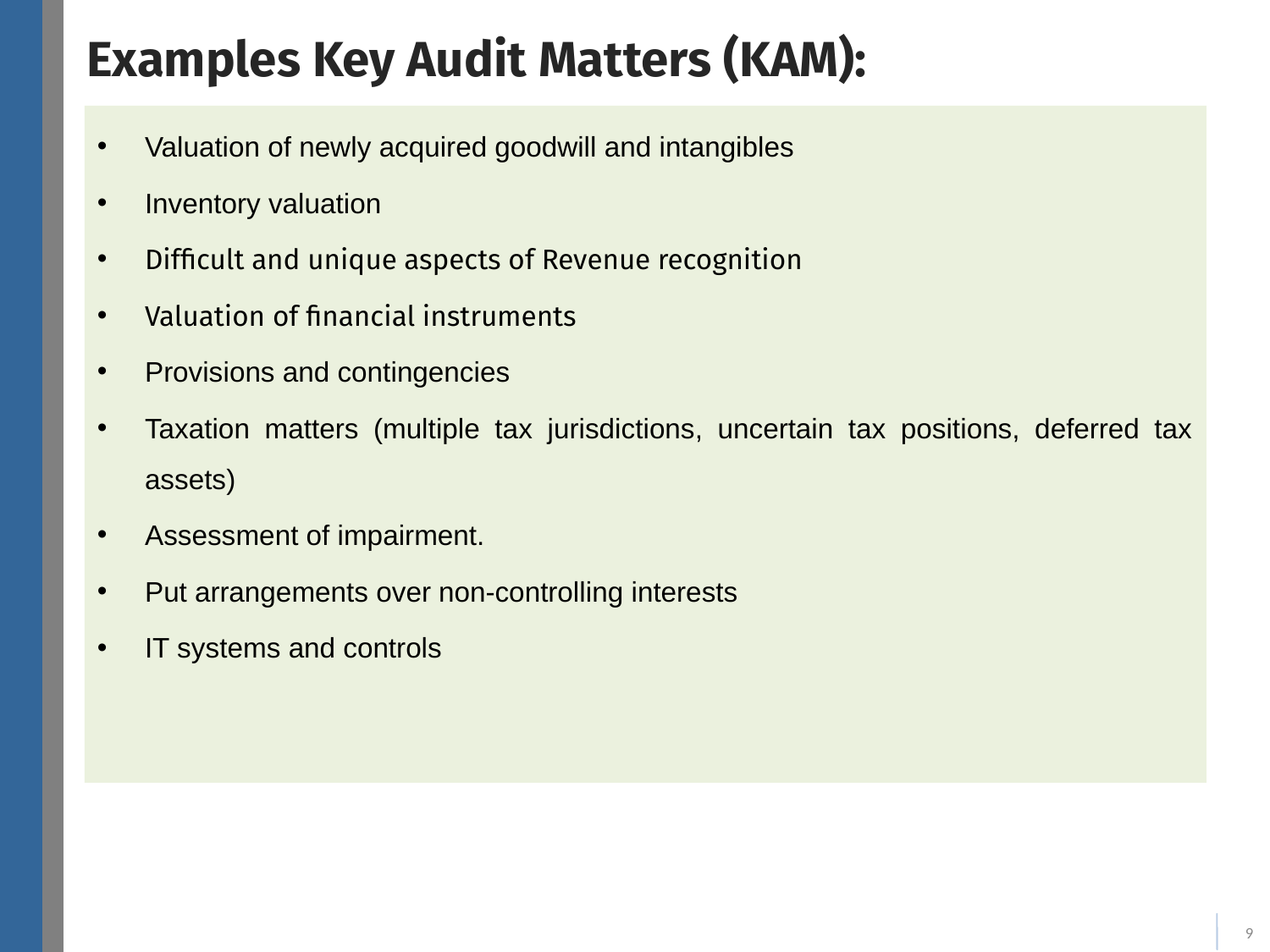

# Examples Key Audit Matters (KAM):
Valuation of newly acquired goodwill and intangibles
Inventory valuation
Difficult and unique aspects of Revenue recognition
Valuation of financial instruments
Provisions and contingencies
Taxation matters (multiple tax jurisdictions, uncertain tax positions, deferred tax assets)
Assessment of impairment.
Put arrangements over non-controlling interests
IT systems and controls

9